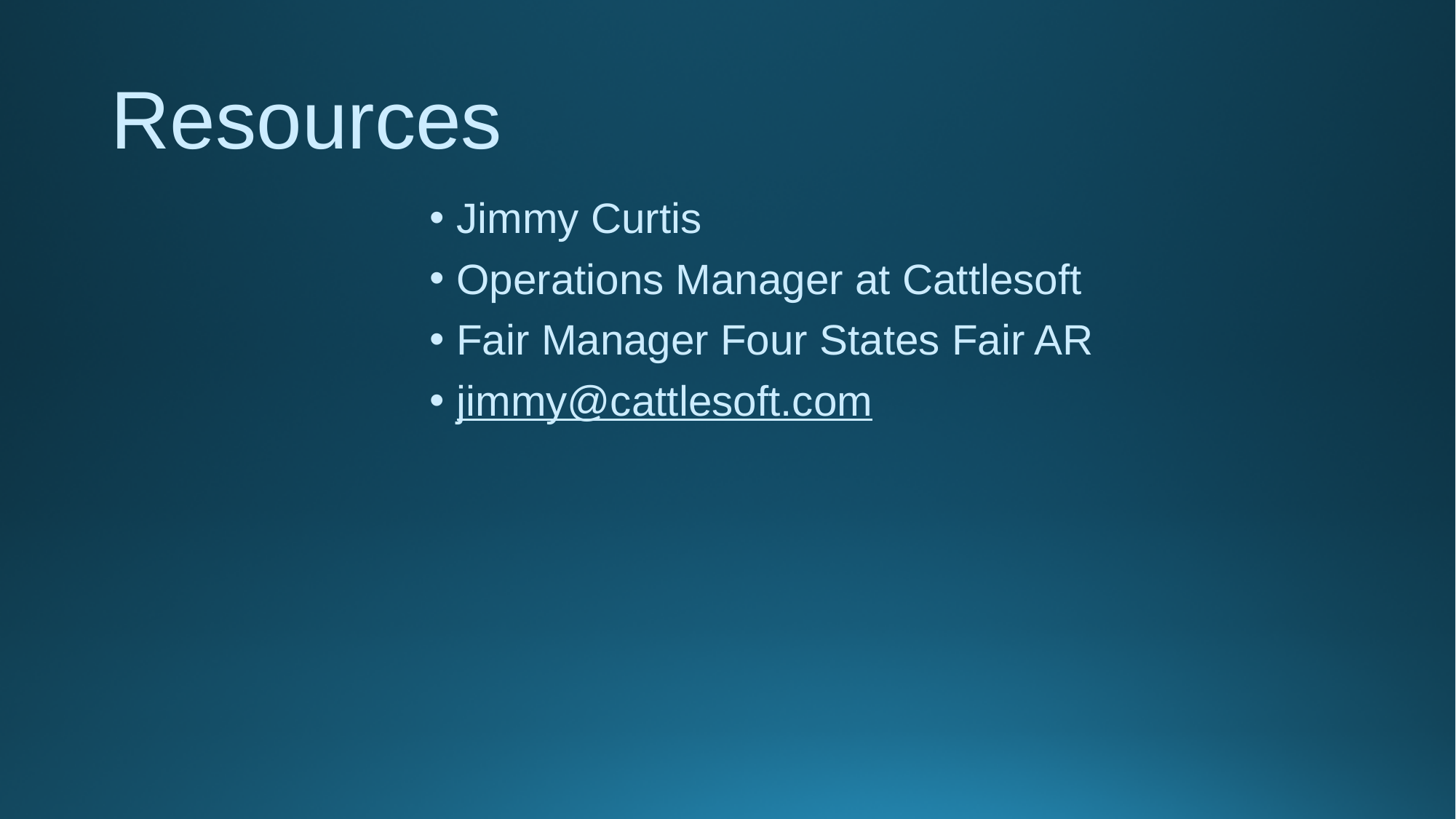

# Resources
Jimmy Curtis
Operations Manager at Cattlesoft
Fair Manager Four States Fair AR
jimmy@cattlesoft.com